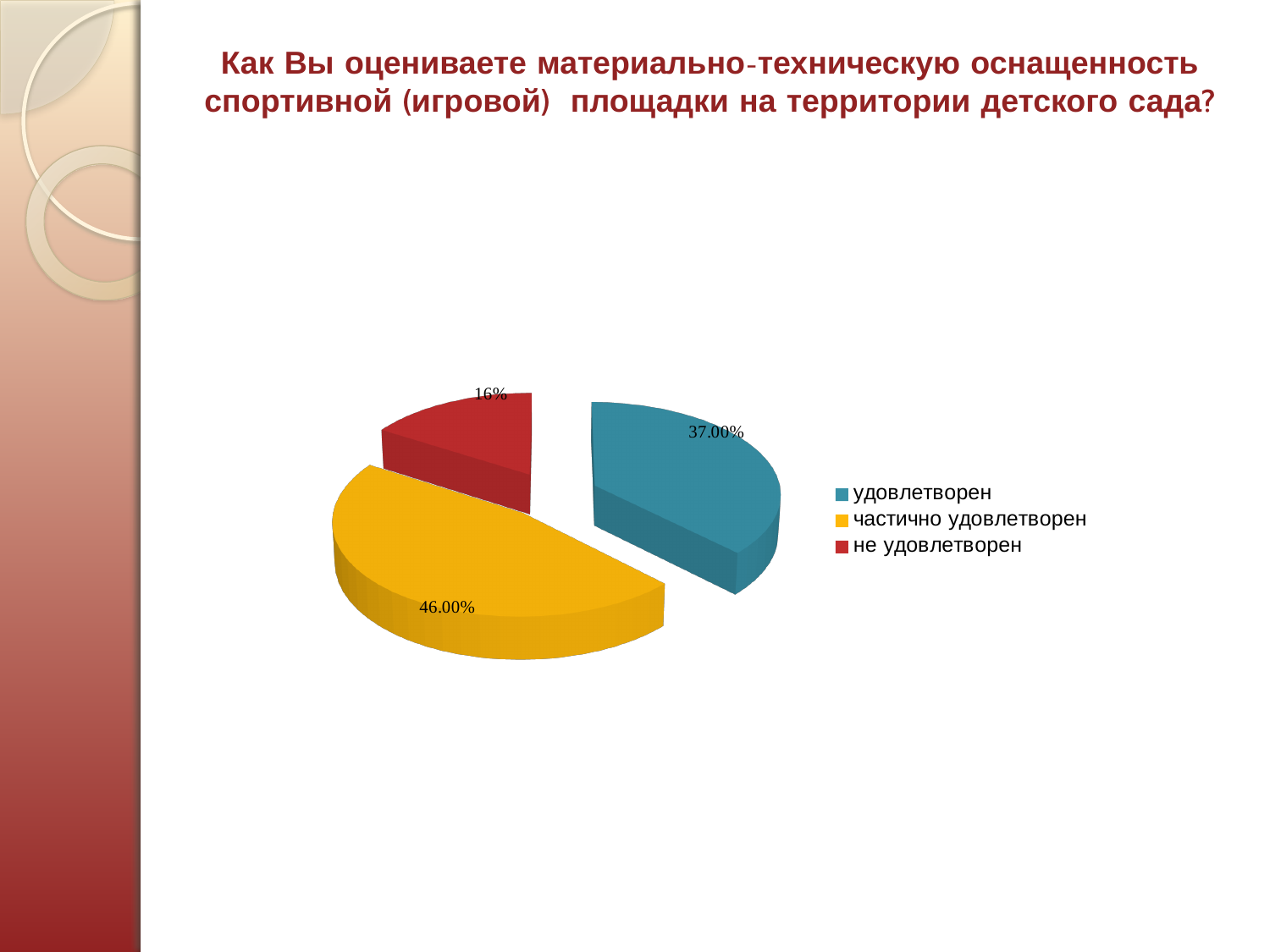

Как Вы оцениваете материально-техническую оснащенность спортивной (игровой)  площадки на территории детского сада?

[unsupported chart]

[unsupported chart]

[unsupported chart]

[unsupported chart]

[unsupported chart]

[unsupported chart]

[unsupported chart]